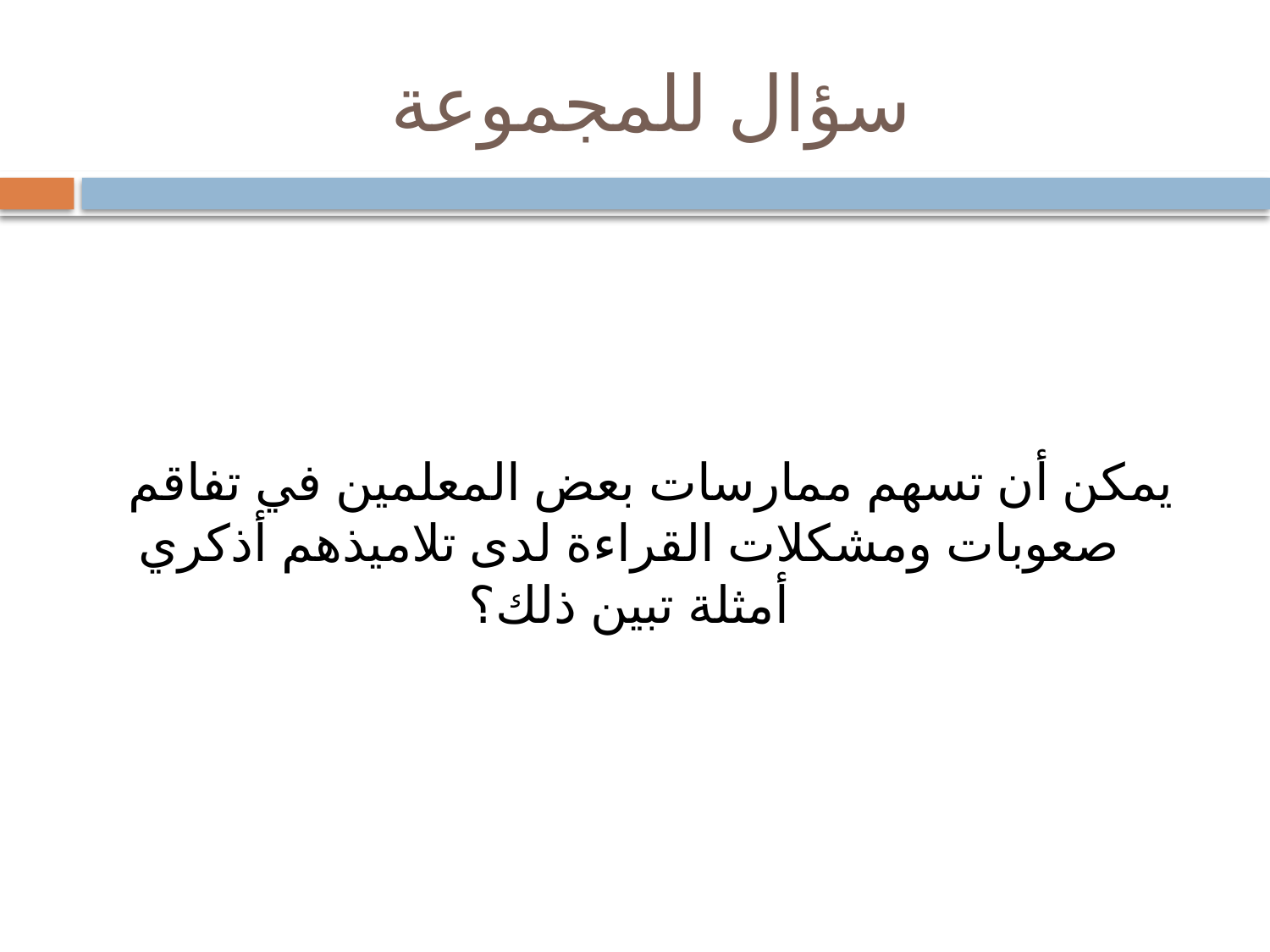

# سؤال للمجموعة

يمكن أن تسهم ممارسات بعض المعلمين في تفاقم صعوبات ومشكلات القراءة لدى تلاميذهم أذكري أمثلة تبين ذلك؟